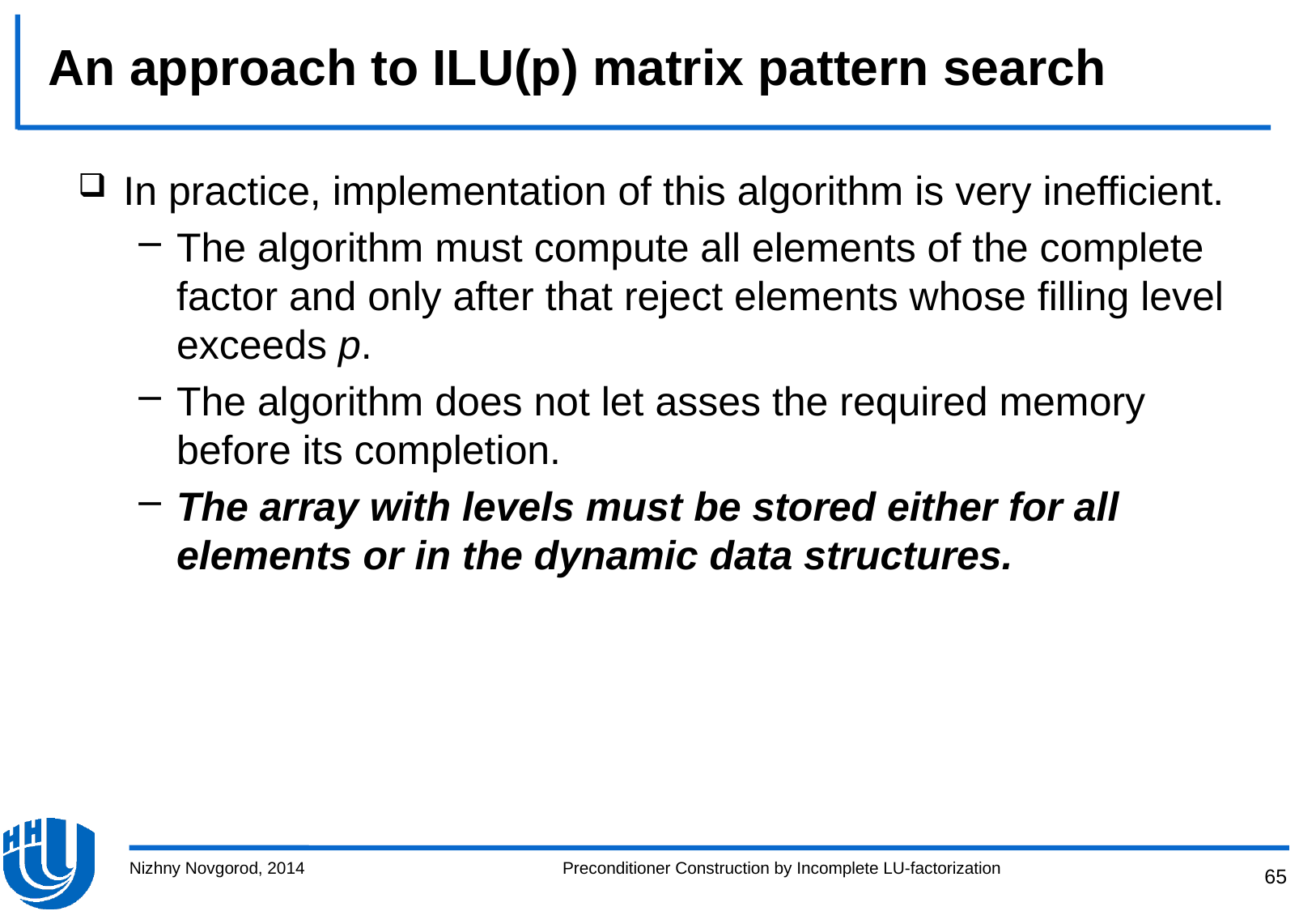

# An approach to ILU(p) matrix pattern search
In practice, implementation of this algorithm is very inefficient.
The algorithm must compute all elements of the complete factor and only after that reject elements whose filling level exceeds p.
The algorithm does not let asses the required memory before its completion.
The array with levels must be stored either for all elements or in the dynamic data structures.
Nizhny Novgorod, 2014
Preconditioner Construction by Incomplete LU-factorization